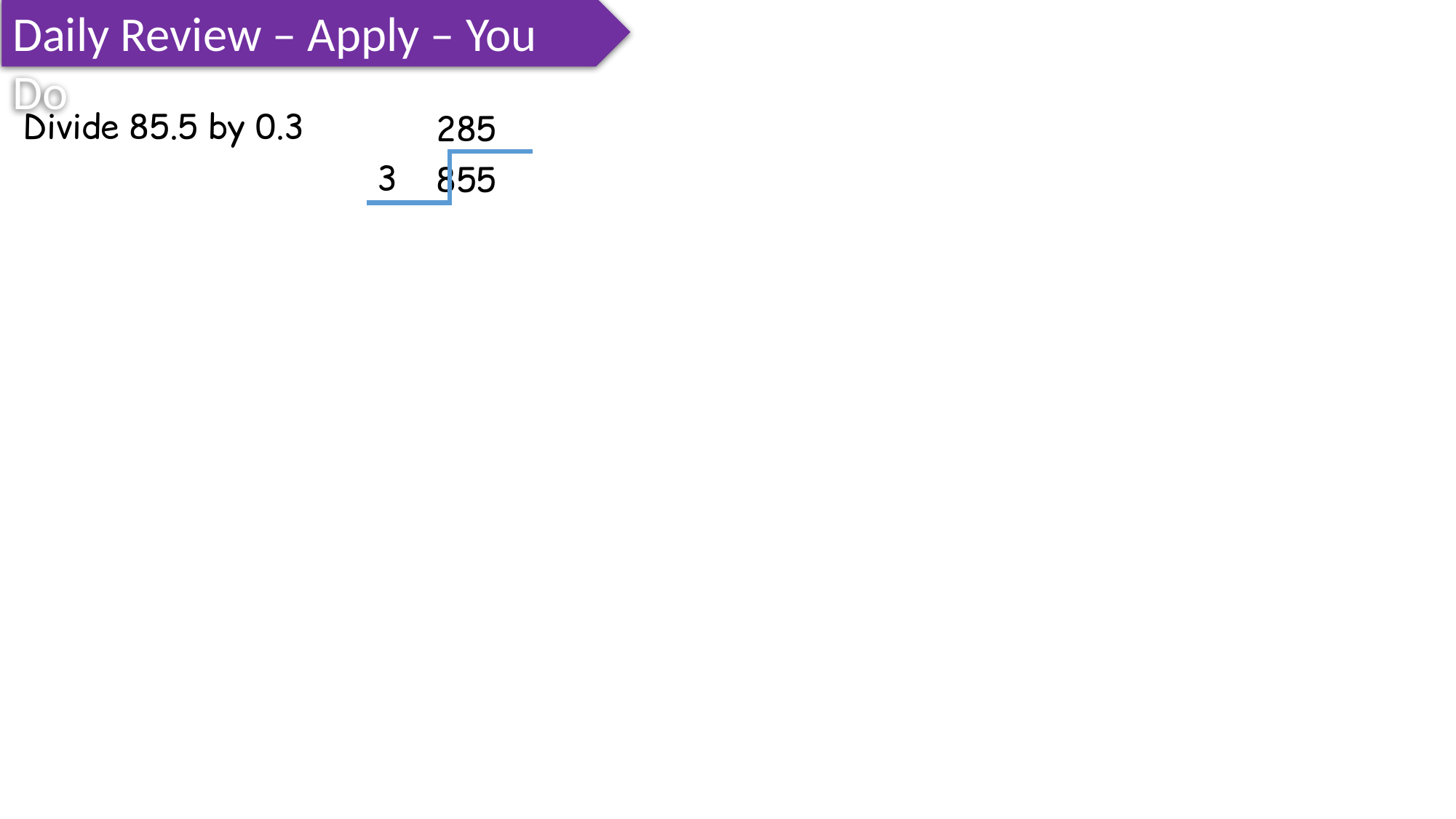

Daily Review – Apply – You Do
Divide 85.5 by 0.3
285
3
855